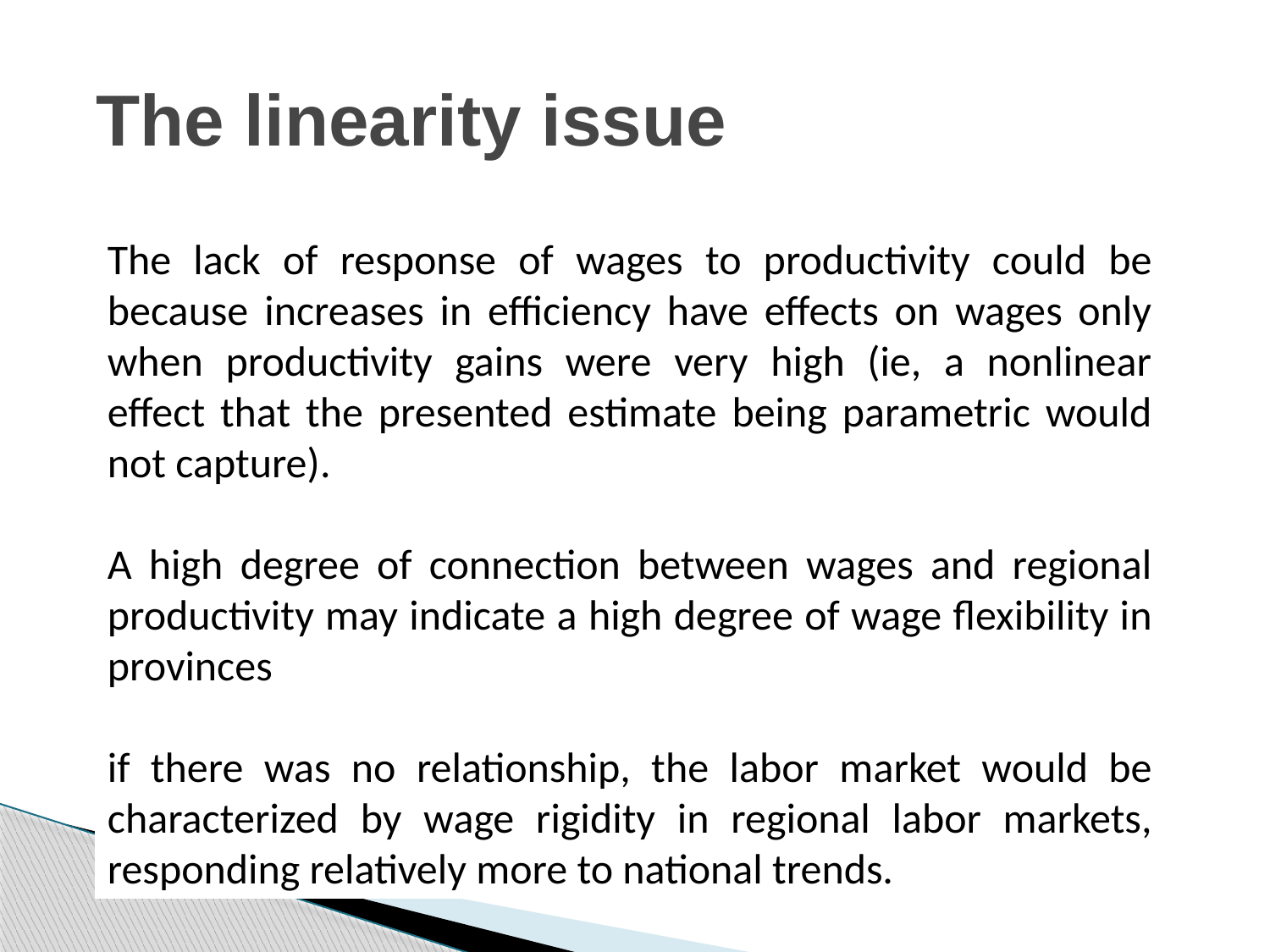

# The linearity issue

The lack of response of wages to productivity could be because increases in efficiency have effects on wages only when productivity gains were very high (ie, a nonlinear effect that the presented estimate being parametric would not capture).

A high degree of connection between wages and regional productivity may indicate a high degree of wage flexibility in provinces

if there was no relationship, the labor market would be characterized by wage rigidity in regional labor markets, responding relatively more to national trends.